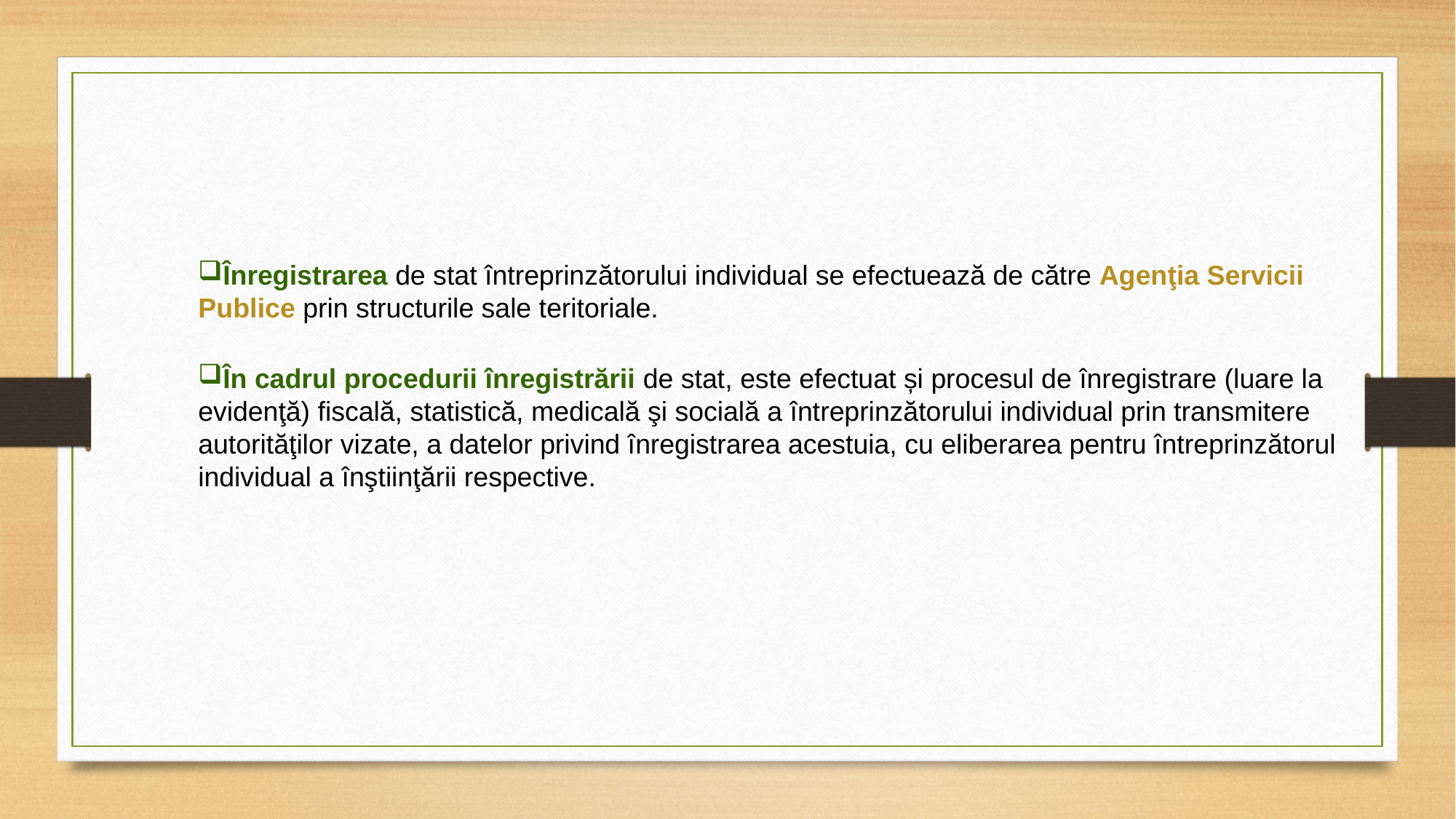

Înregistrarea de stat întreprinzătorului individual se efectuează de către Agenţia Servicii Publice prin structurile sale teritoriale.

În cadrul procedurii înregistrării de stat, este efectuat și procesul de înregistrare (luare la evidenţă) fiscală, statistică, medicală şi socială a întreprinzătorului individual prin transmitere autorităţilor vizate, a datelor privind înregistrarea acestuia, cu eliberarea pentru întreprinzătorul individual a înştiinţării respective.